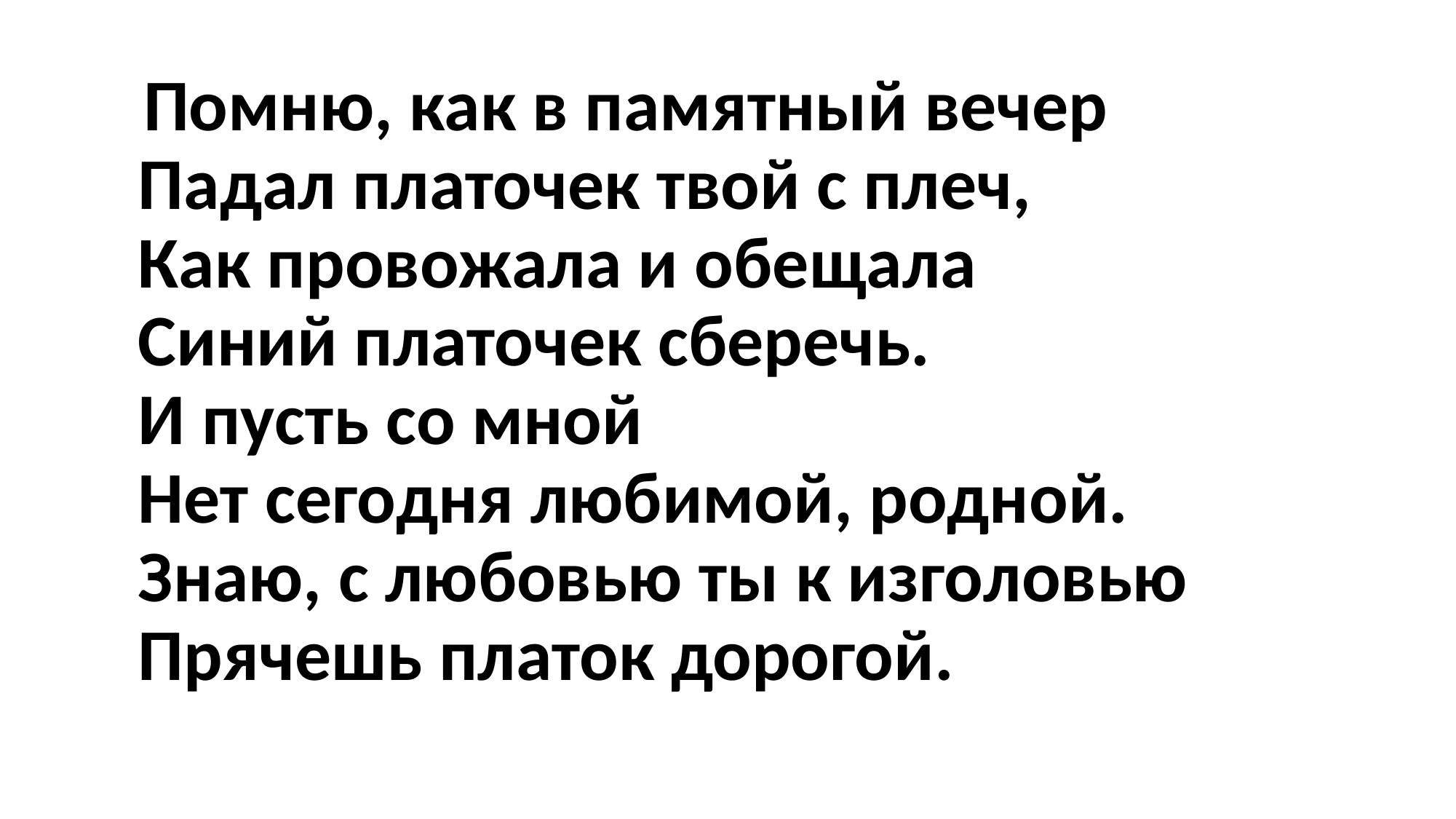

Помню, как в памятный вечер
Падал платочек твой с плеч,
Как провожала и обещала
Синий платочек сберечь.
И пусть со мной
Нет сегодня любимой, родной.
Знаю, с любовью ты к изголовью
Прячешь платок дорогой.